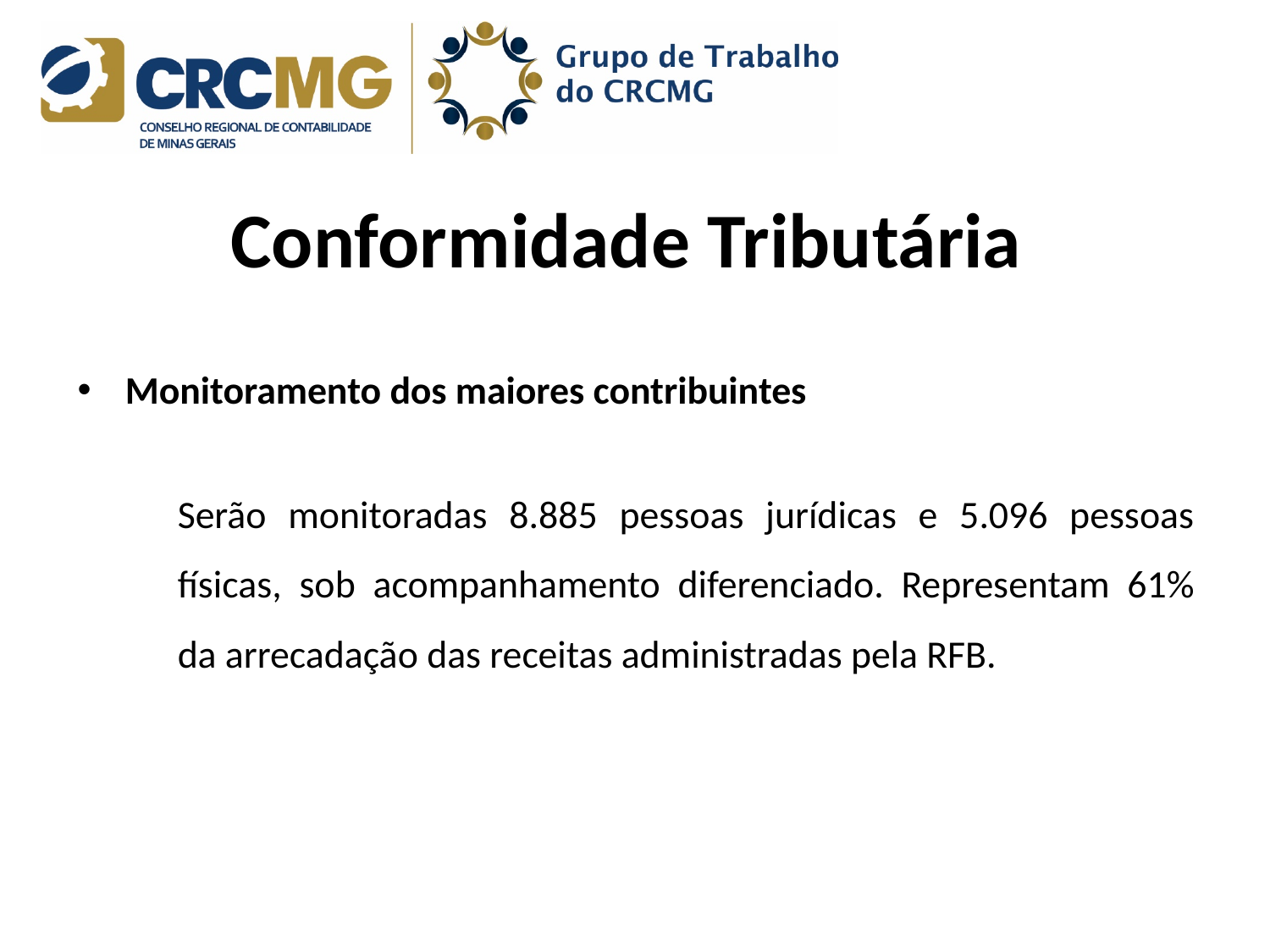

# Conformidade Tributária
Monitoramento dos maiores contribuintes

	Serão monitoradas 8.885 pessoas jurídicas e 5.096 pessoas físicas, sob acompanhamento diferenciado. Representam 61% da arrecadação das receitas administradas pela RFB.